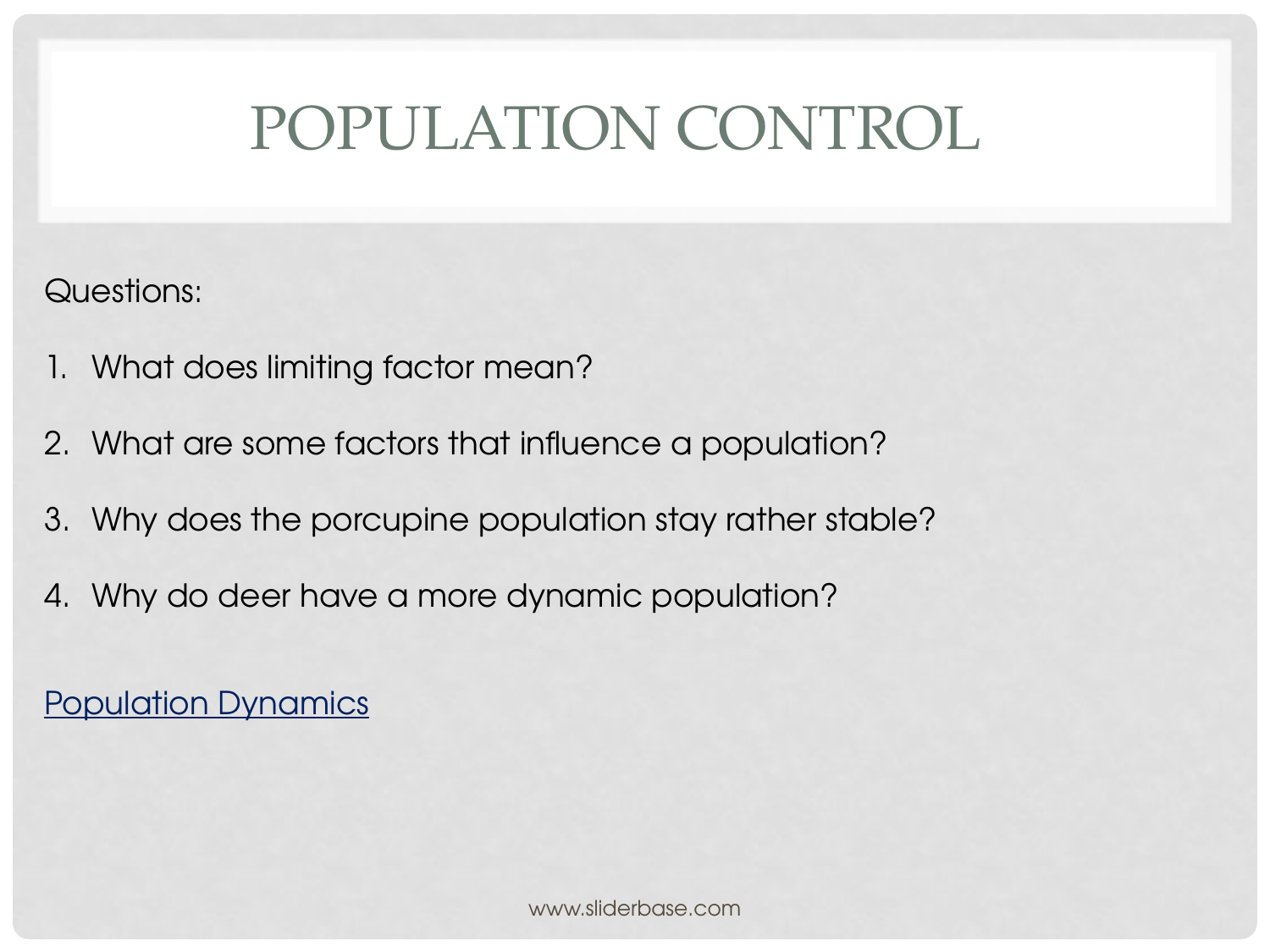

# Population control
Questions:

What does limiting factor mean?

What are some factors that influence a population?

Why does the porcupine population stay rather stable?

Why do deer have a more dynamic population?
Population Dynamics
www.sliderbase.com